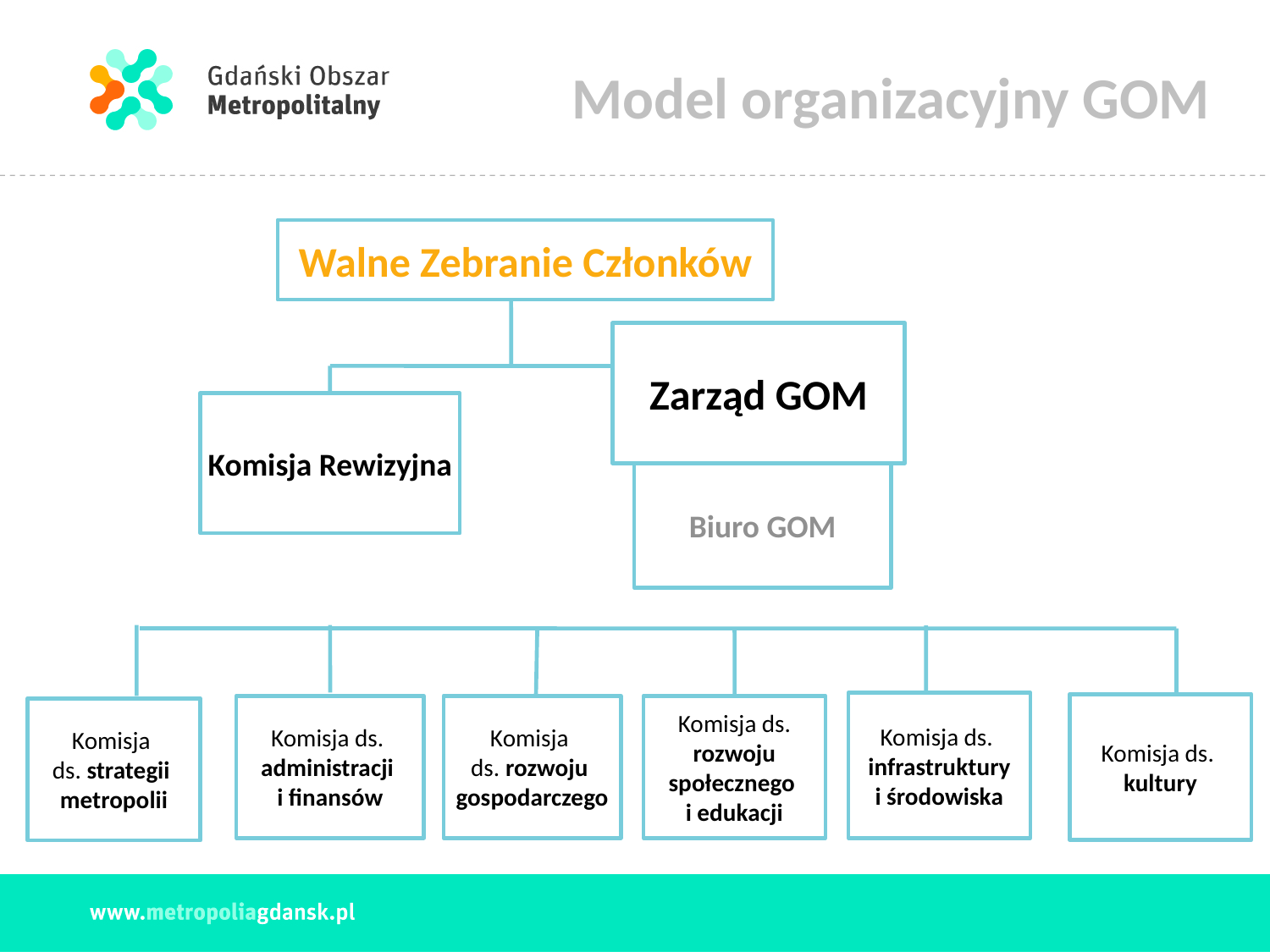

# Model organizacyjny GOM
Walne Zebranie Członków

Zarząd GOM

Komisja Rewizyjna
Biuro GOM

Komisja ds.
infrastruktury
i środowiska

Komisja ds.
kultury

Komisja ds.
administracji
i finansów
Komisja
ds. rozwoju
gospodarczego

Komisja ds.
 rozwoju
społecznego
i edukacji

Komisja
ds. strategii
metropolii